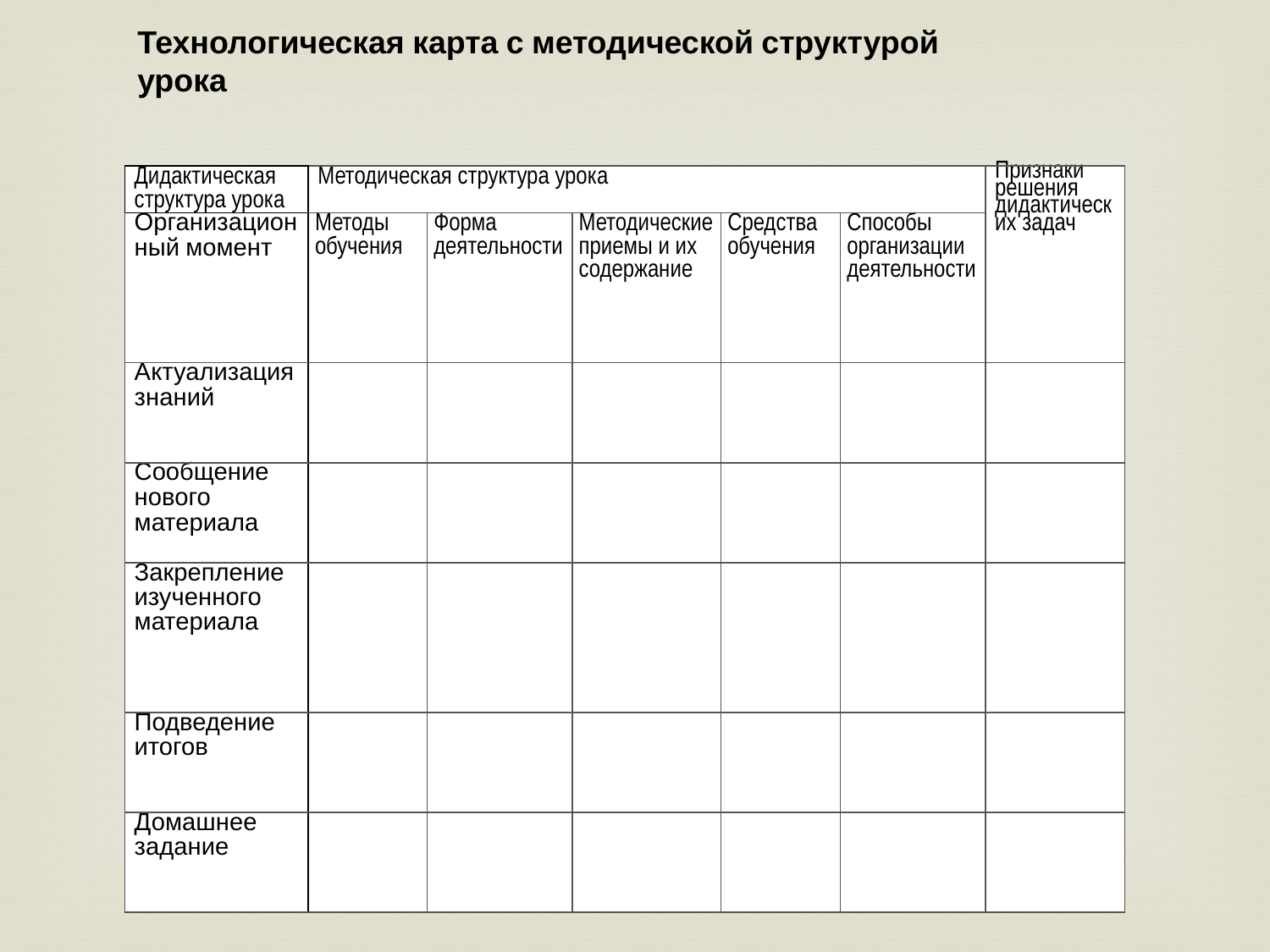

Технологическая карта с методической структурой урока
| Дидактическая структура урока | Методическая структура урока |  |  |  |  | Признаки решения дидактических задач |
| --- | --- | --- | --- | --- | --- | --- |
| Организационный момент | Методы обучения | Форма деятельности | Методические приемы и их содержание | Средства обучения | Способы организации деятельности |  |
| Актуализация знаний |  |  |  |  |  |  |
| Сообщение нового материала |  |  |  |  |  |  |
| Закрепление изученного материала |  |  |  |  |  |  |
| Подведение итогов |  |  |  |  |  |  |
| Домашнее задание |  |  |  |  |  |  |